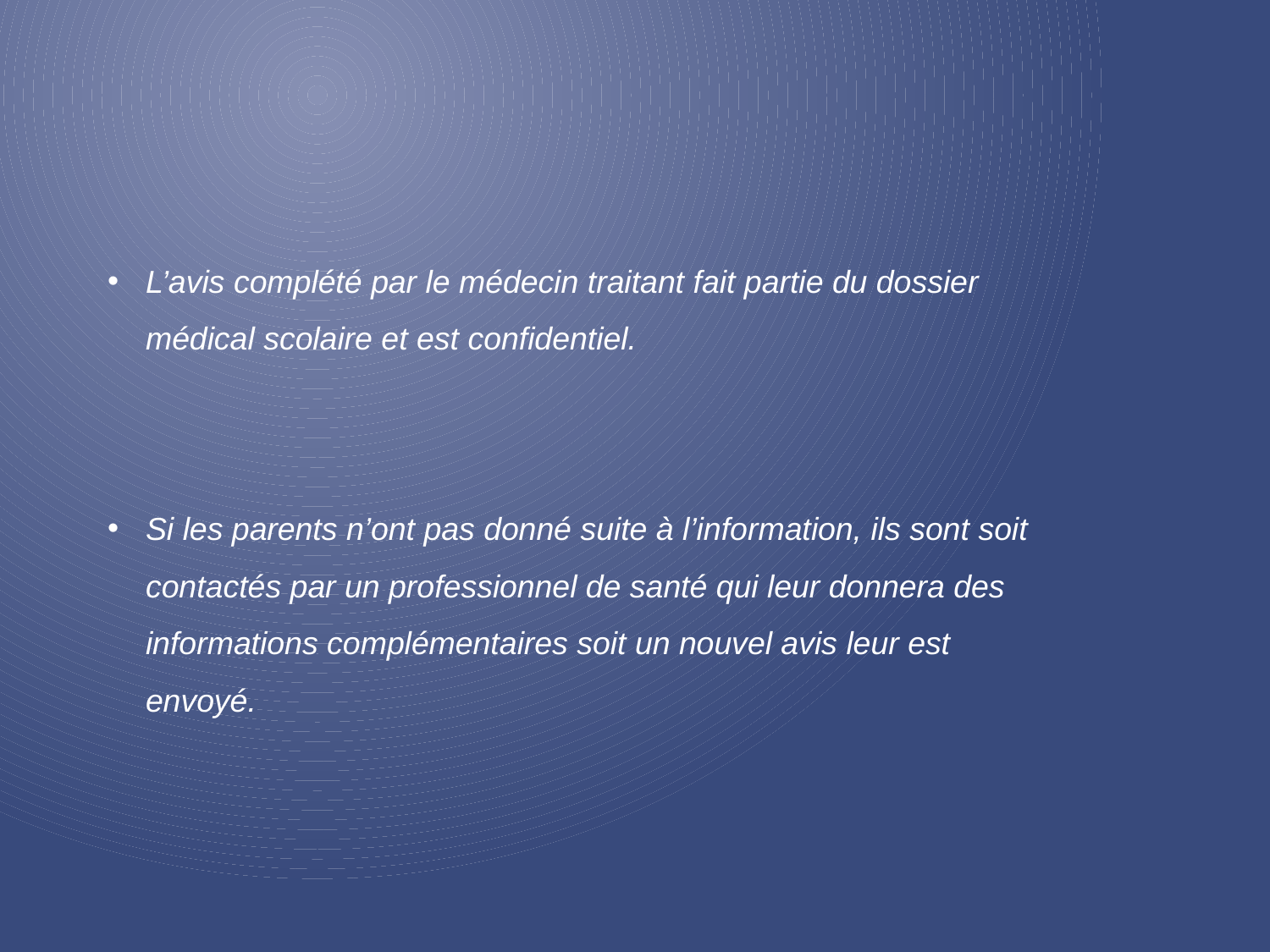

L’avis complété par le médecin traitant fait partie du dossier médical scolaire et est confidentiel.

Si les parents n’ont pas donné suite à l’information, ils sont soit contactés par un professionnel de santé qui leur donnera des informations complémentaires soit un nouvel avis leur est envoyé.